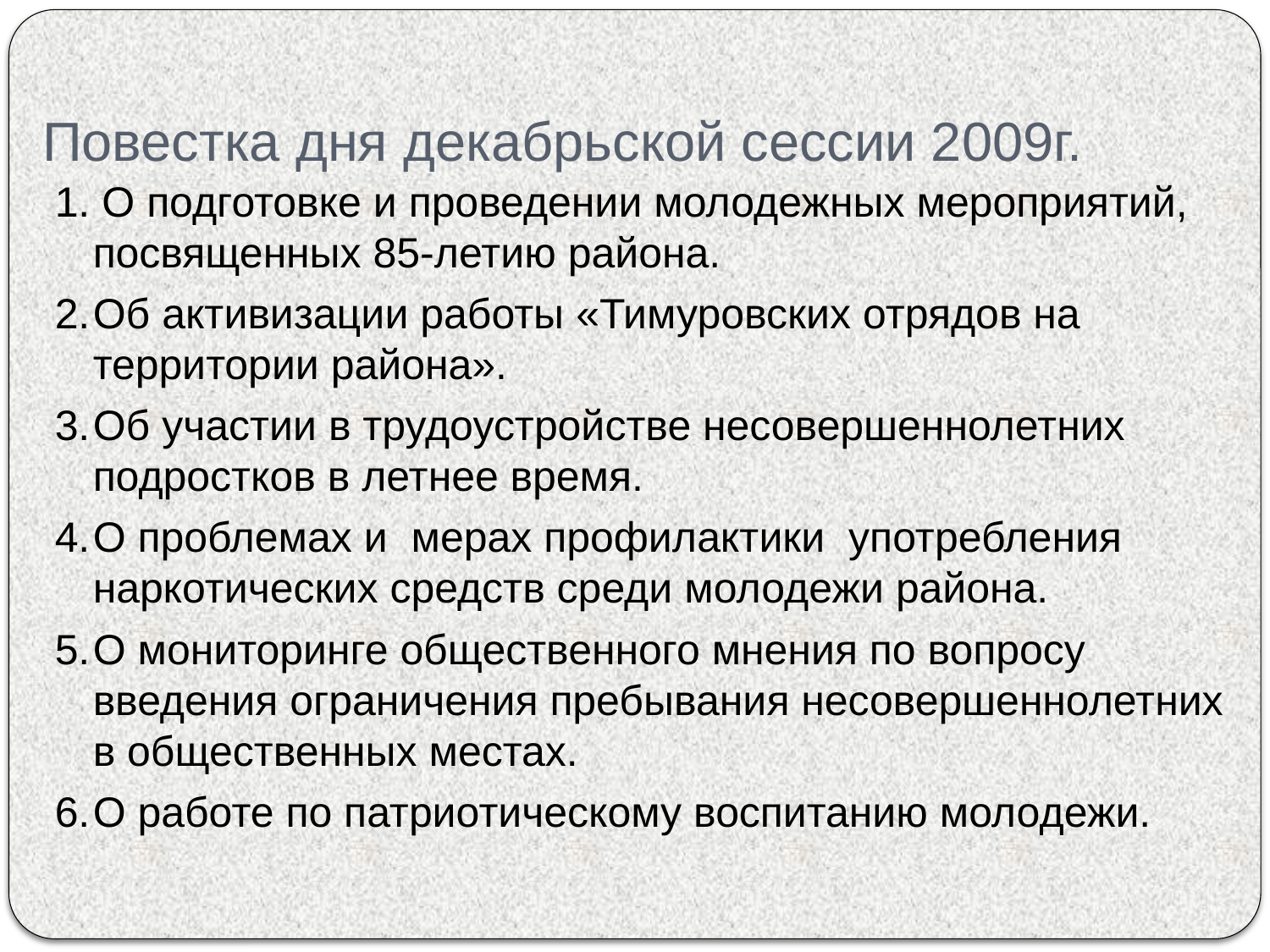

# Повестка дня декабрьской сессии 2009г.
1. О подготовке и проведении молодежных мероприятий, посвященных 85-летию района.
2.	Об активизации работы «Тимуровских отрядов на территории района».
3.	Об участии в трудоустройстве несовершеннолетних подростков в летнее время.
4.	О проблемах и  мерах профилактики  употребления наркотических средств среди молодежи района.
5.	О мониторинге общественного мнения по вопросу введения ограничения пребывания несовершеннолетних в общественных местах.
6.	О работе по патриотическому воспитанию молодежи.